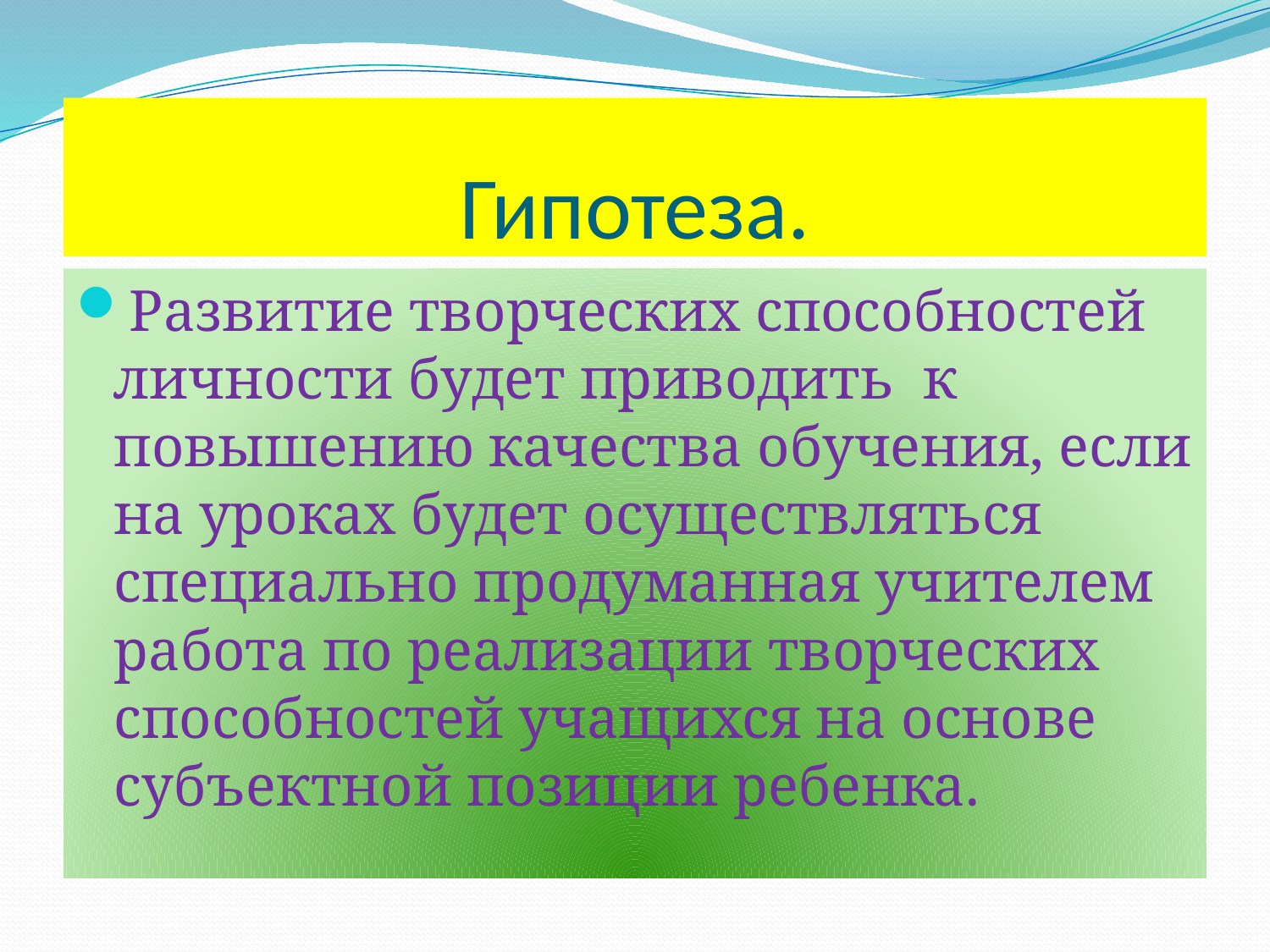

# Гипотеза.
Развитие творческих способностей личности будет приводить  к повышению качества обучения, если на уроках будет осуществляться специально продуманная учителем работа по реализации творческих способностей учащихся на основе субъектной позиции ребенка.